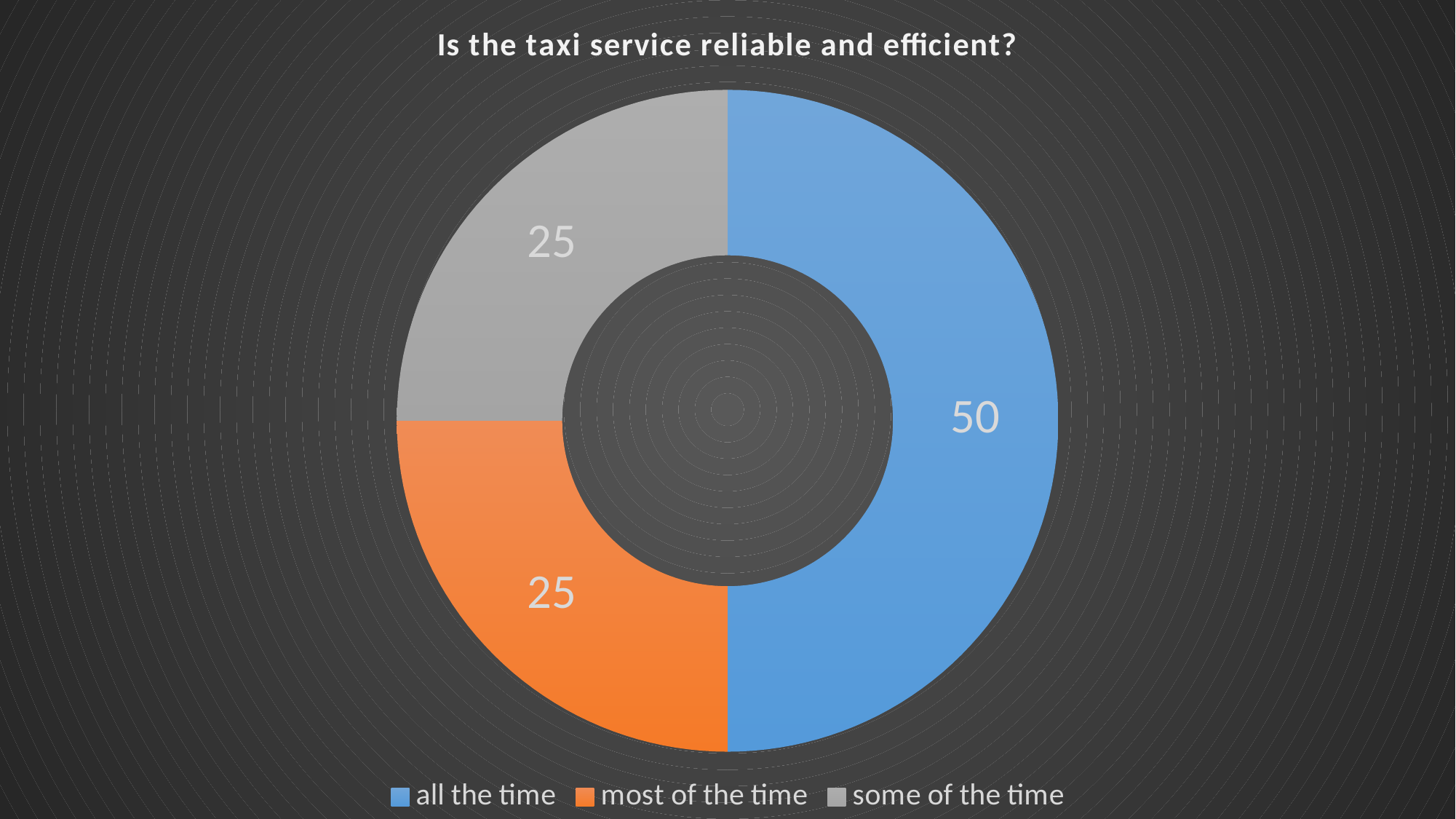

### Chart: Is the taxi service reliable and efficient?

| Category | Продажи |
|---|---|
| all the time | 50.0 |
| most of the time | 25.0 |
| some of the time | 25.0 |